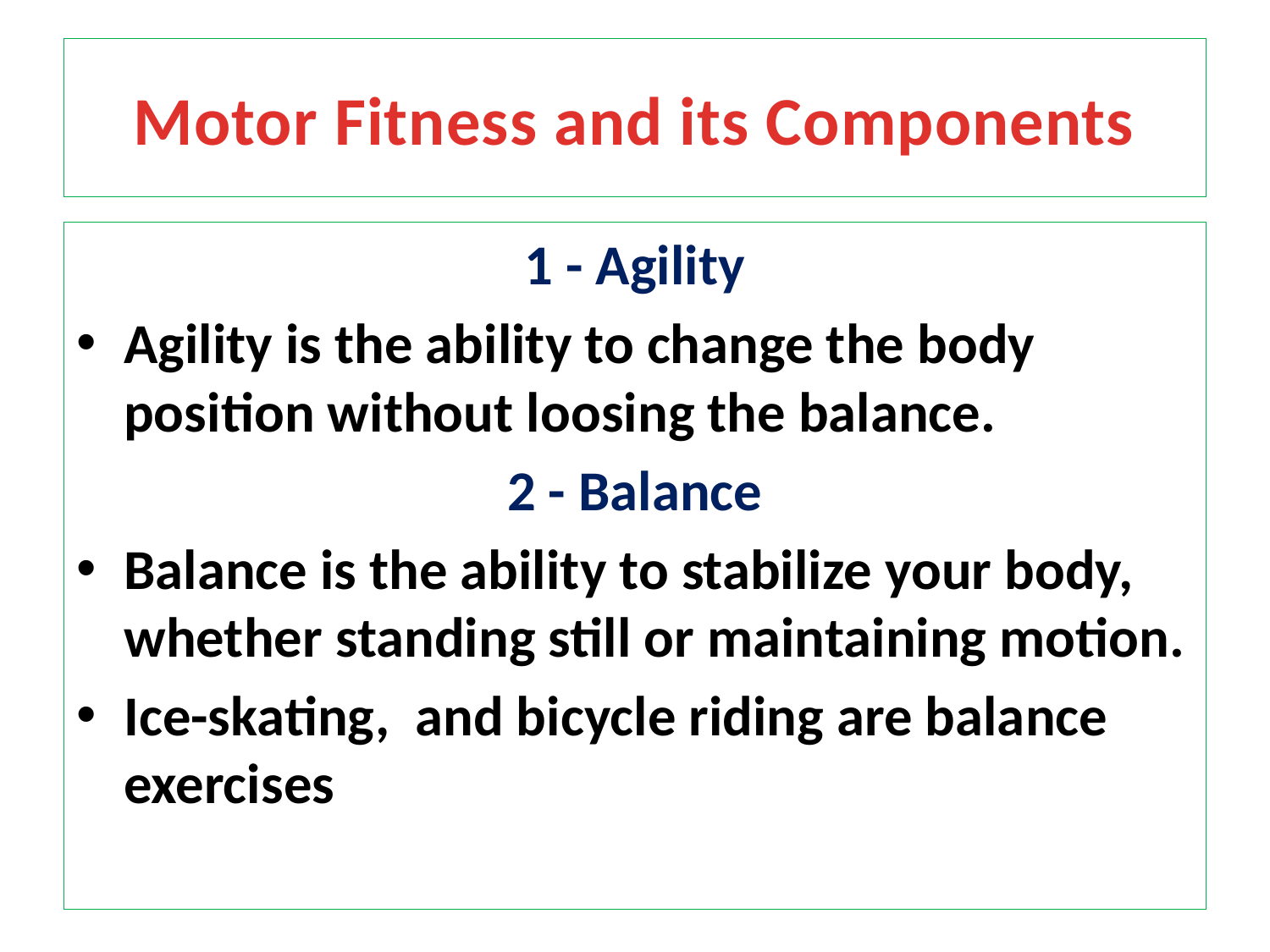

# Motor Fitness and its Components
1 - Agility
Agility is the ability to change the body position without loosing the balance.
2 - Balance
Balance is the ability to stabilize your body, whether standing still or maintaining motion.
Ice-skating,  and bicycle riding are balance exercises